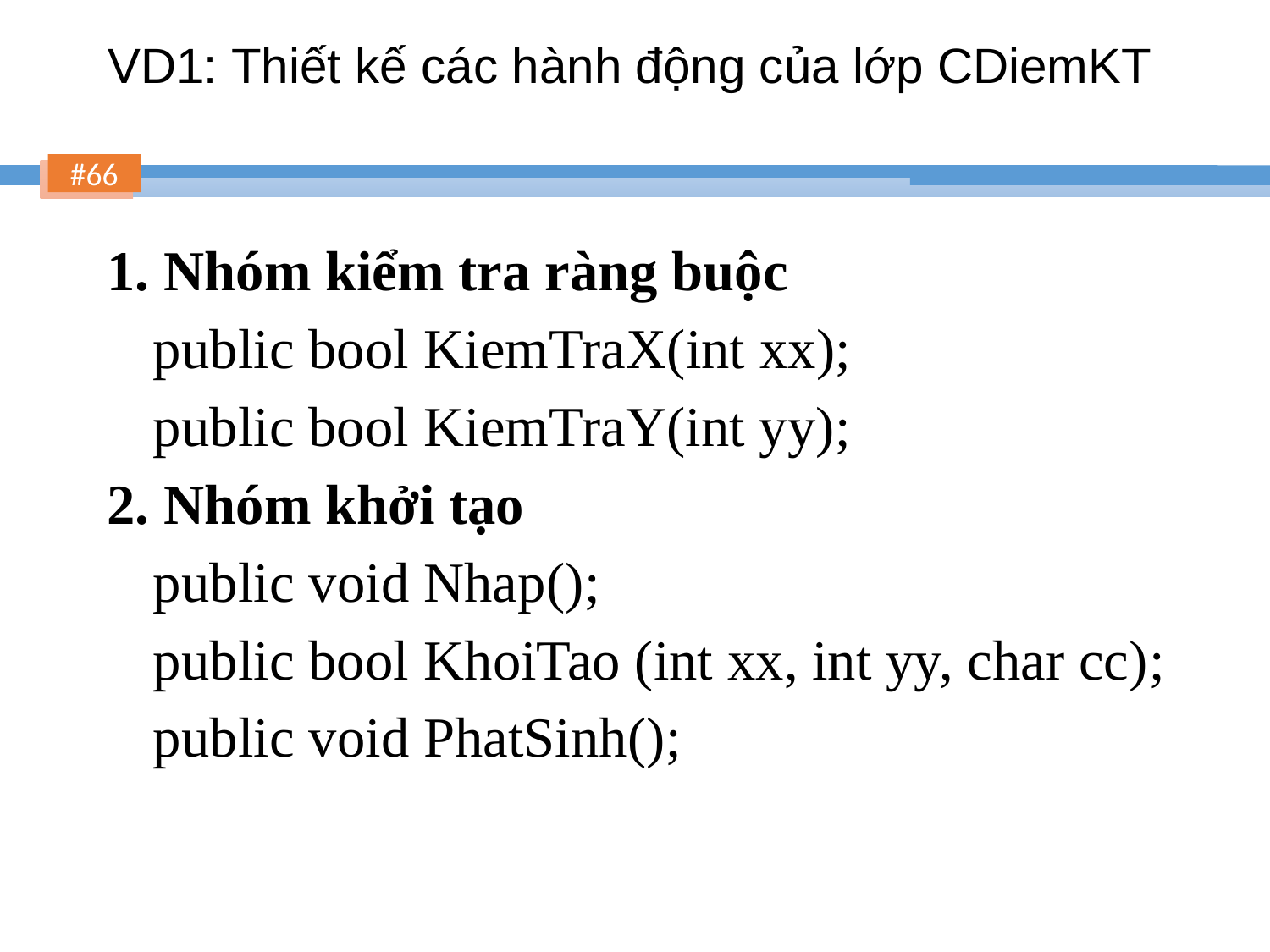

# VD1: Thiết kế các hành động của lớp CDiemKT
1. Nhóm kiểm tra ràng buộc
	 public bool KiemTraX(int xx);
	 public bool KiemTraY(int yy);
2. Nhóm khởi tạo
	 public void Nhap();
	 public bool KhoiTao (int xx, int yy, char cc);
	 public void PhatSinh();
66